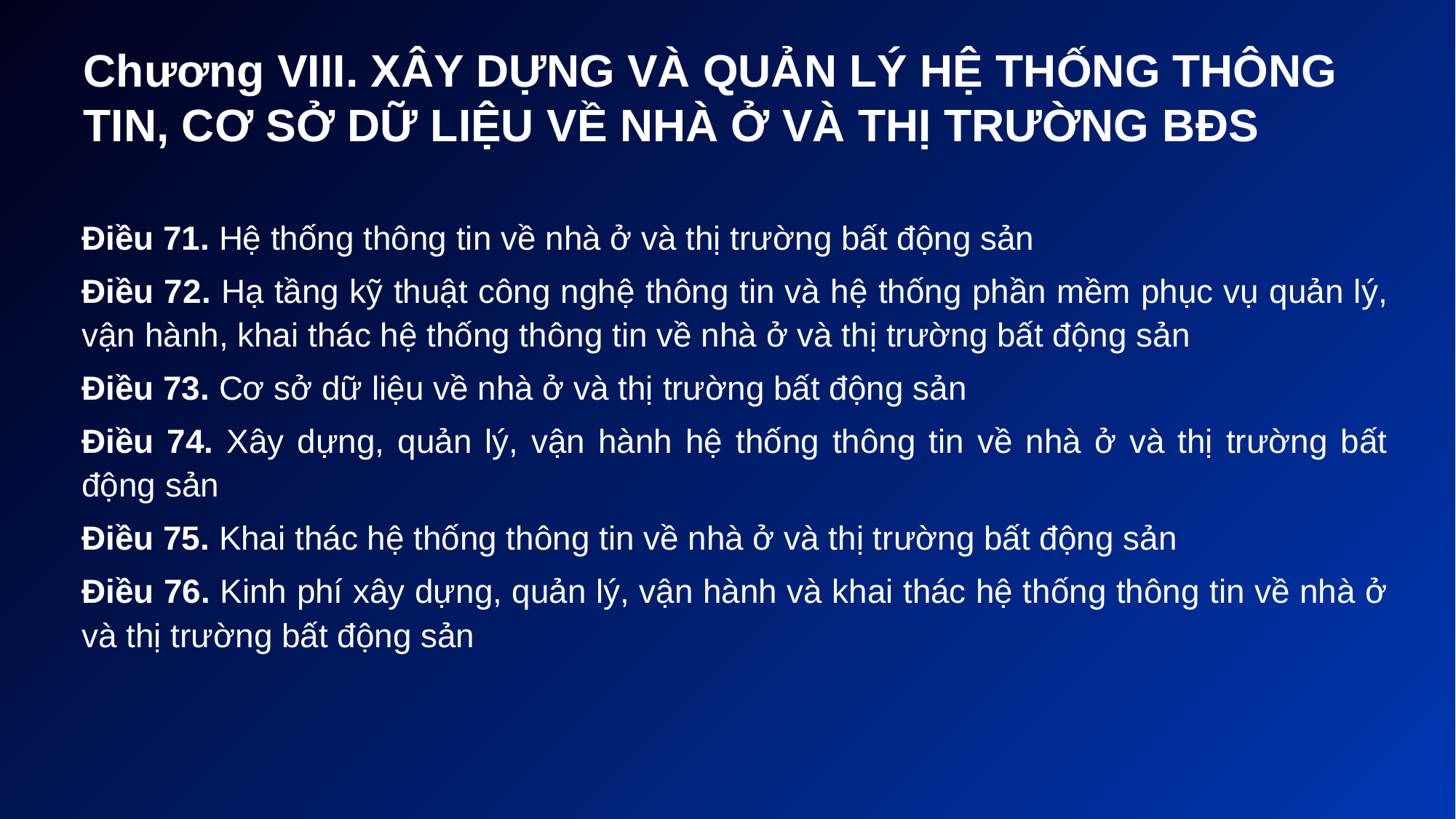

Chương VIII. XÂY DỰNG VÀ QUẢN LÝ HỆ THỐNG THÔNG TIN, CƠ SỞ DỮ LIỆU VỀ NHÀ Ở VÀ THỊ TRƯỜNG BĐS
#
Điều 71. Hệ thống thông tin về nhà ở và thị trường bất động sản
Điều 72. Hạ tầng kỹ thuật công nghệ thông tin và hệ thống phần mềm phục vụ quản lý, vận hành, khai thác hệ thống thông tin về nhà ở và thị trường bất động sản
Điều 73. Cơ sở dữ liệu về nhà ở và thị trường bất động sản
Điều 74. Xây dựng, quản lý, vận hành hệ thống thông tin về nhà ở và thị trường bất động sản
Điều 75. Khai thác hệ thống thông tin về nhà ở và thị trường bất động sản
Điều 76. Kinh phí xây dựng, quản lý, vận hành và khai thác hệ thống thông tin về nhà ở và thị trường bất động sản